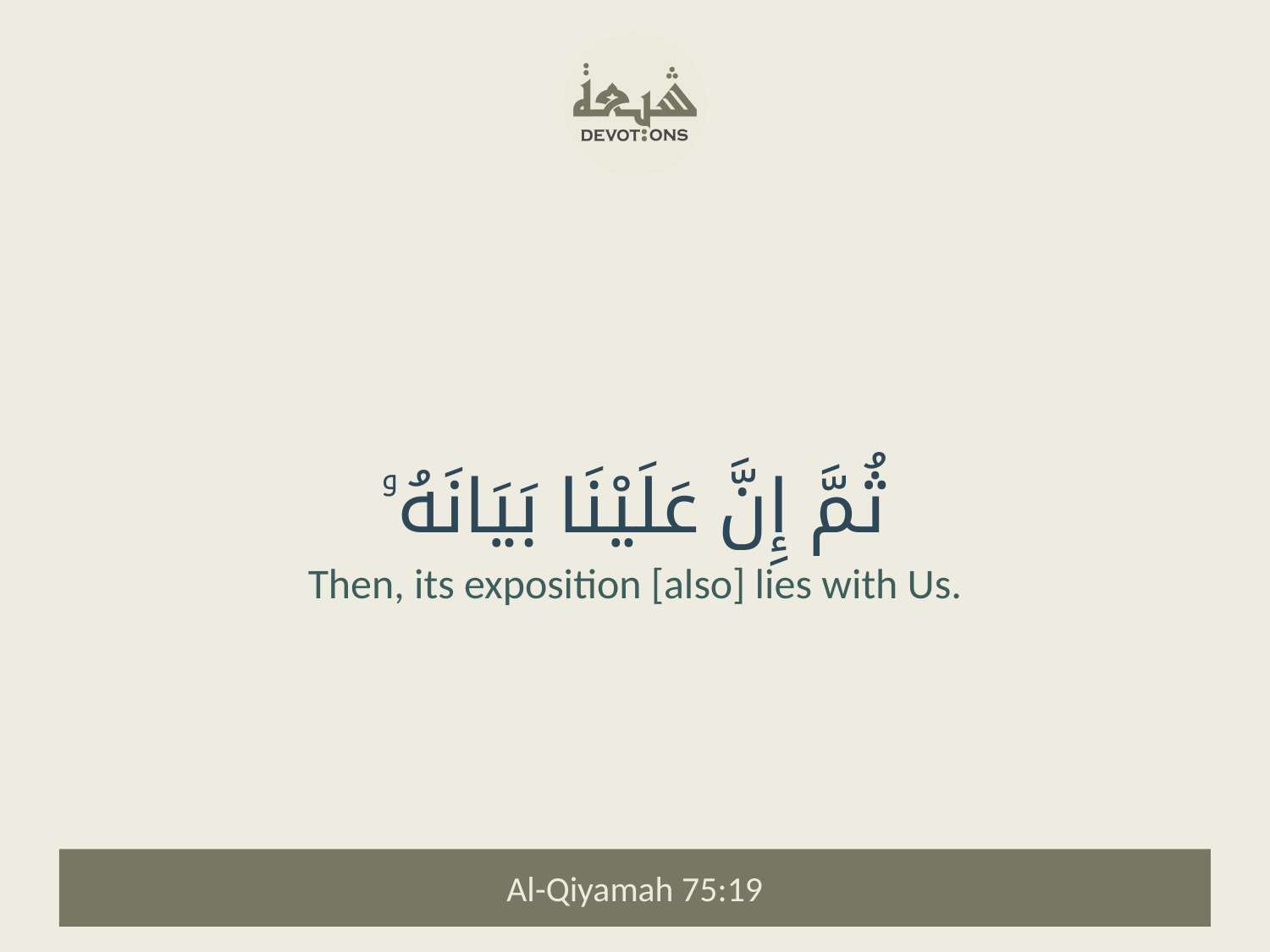

ثُمَّ إِنَّ عَلَيْنَا بَيَانَهُۥ
Then, its exposition [also] lies with Us.
Al-Qiyamah 75:19